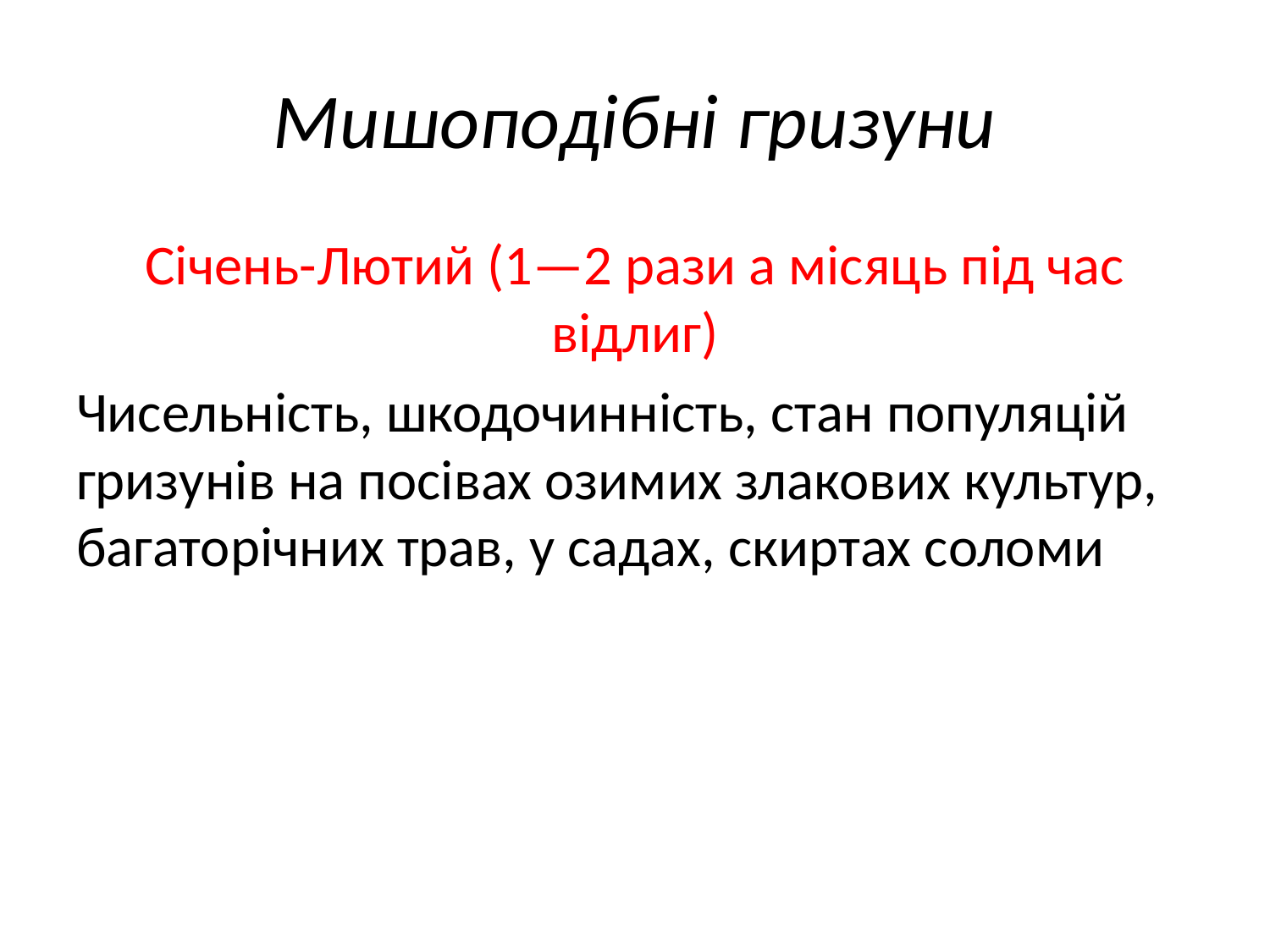

# Мишоподібні гризуни
Січень-Лютий (1—2 рази а місяць під час відлиг)
Чисельність, шкодочинність, стан популяцій гризунів на посівах озимих злакових культур, багаторічних трав, у садах, скиртах соломи